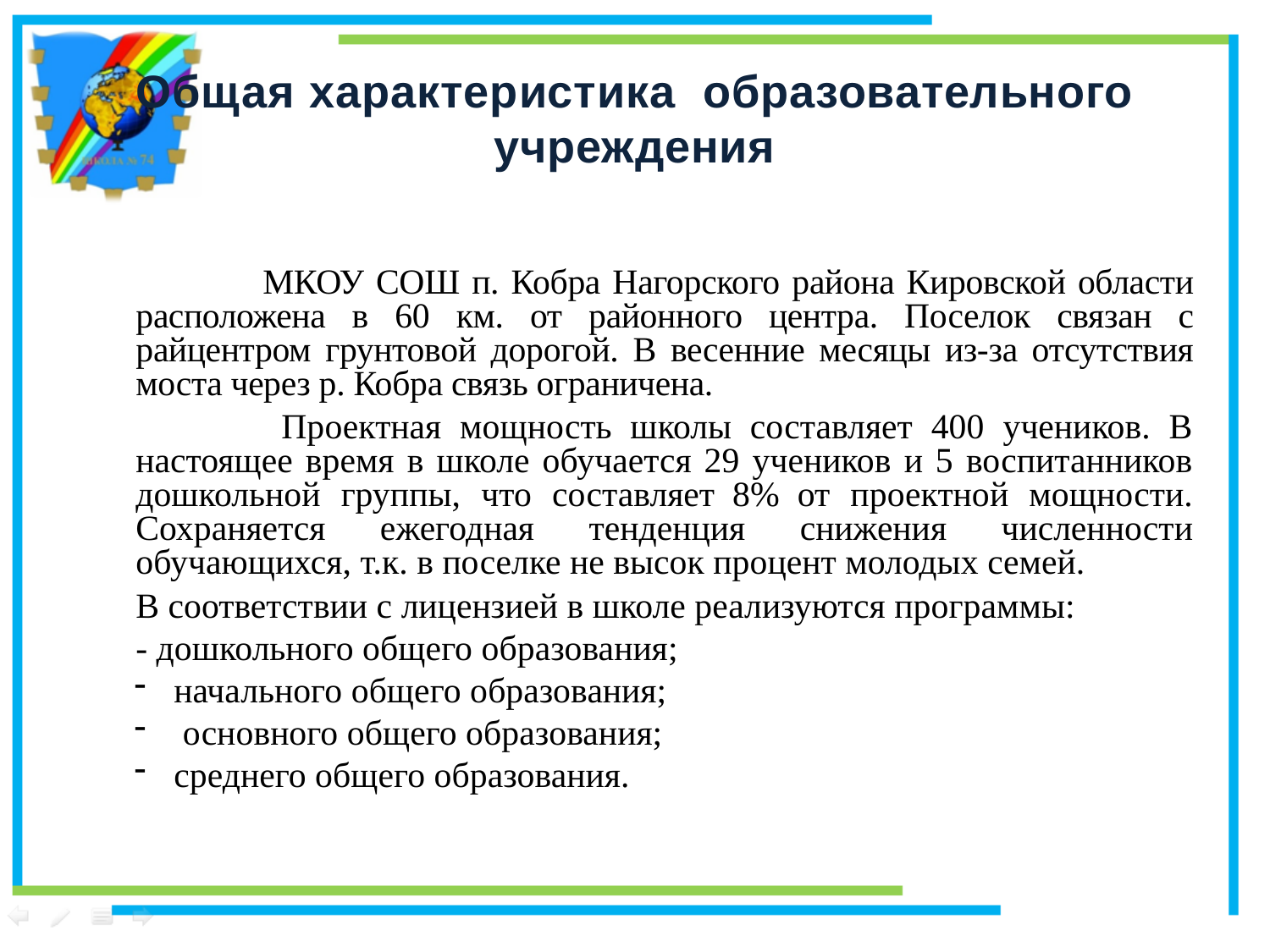

# Общая характеристика  образовательного учреждения
	МКОУ СОШ п. Кобра Нагорского района Кировской области расположена в 60 км. от районного центра. Поселок связан с райцентром грунтовой дорогой. В весенние месяцы из-за отсутствия моста через р. Кобра связь ограничена.
	 Проектная мощность школы составляет 400 учеников. В настоящее время в школе обучается 29 учеников и 5 воспитанников дошкольной группы, что составляет  8%  от проектной мощности. Сохраняется ежегодная тенденция снижения численности обучающихся, т.к. в поселке не высок процент молодых семей.
В соответствии с лицензией в школе реализуются программы:
- дошкольного общего образования;
начального общего образования;
 основного общего образования;
среднего общего образования.